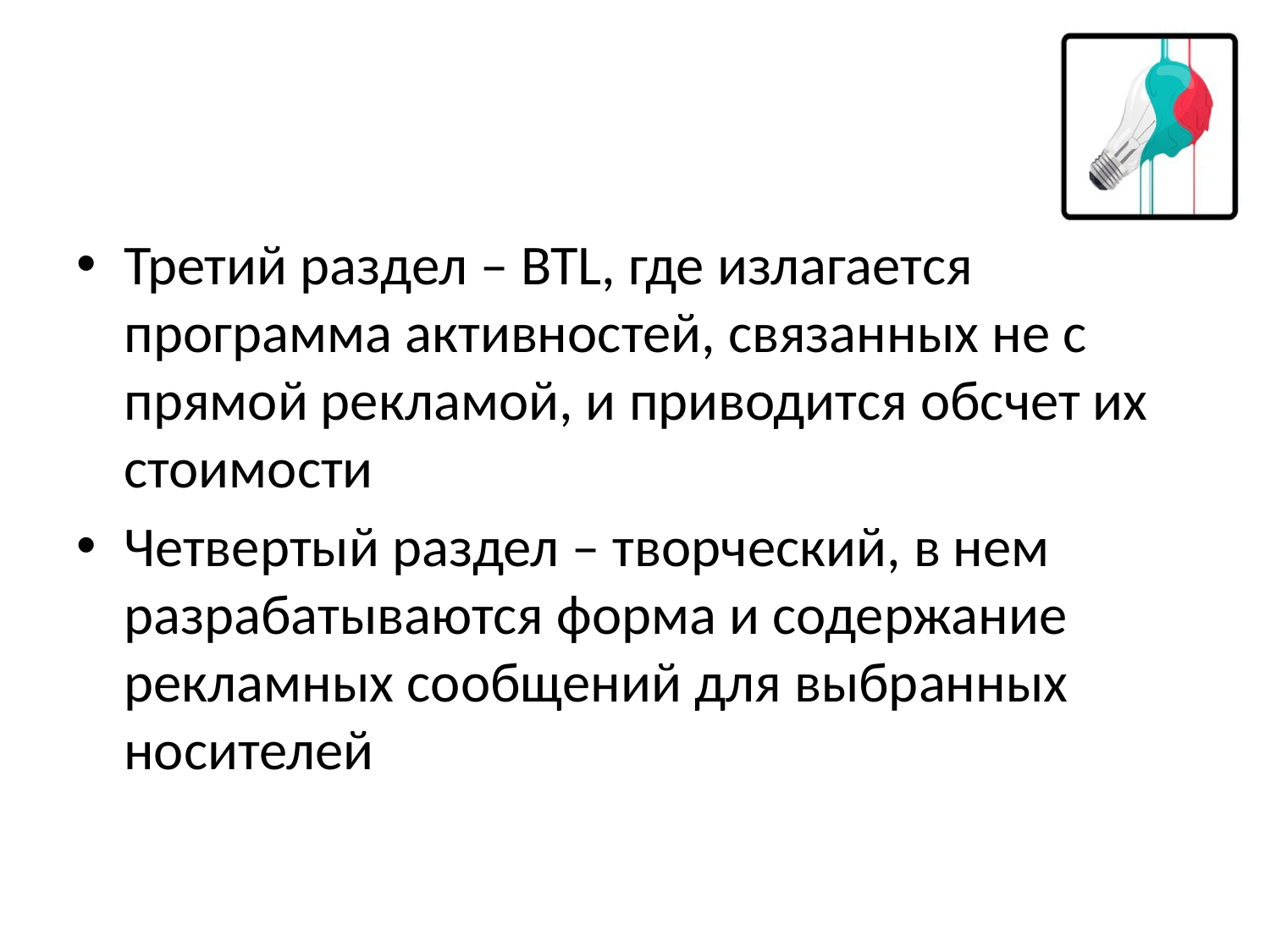

Третий раздел – BTL, где излагается программа активностей, связанных не с прямой рекламой, и приводится обсчет их стоимости
Четвертый раздел – творческий, в нем разрабатываются форма и содержание рекламных сообщений для выбранных носителей